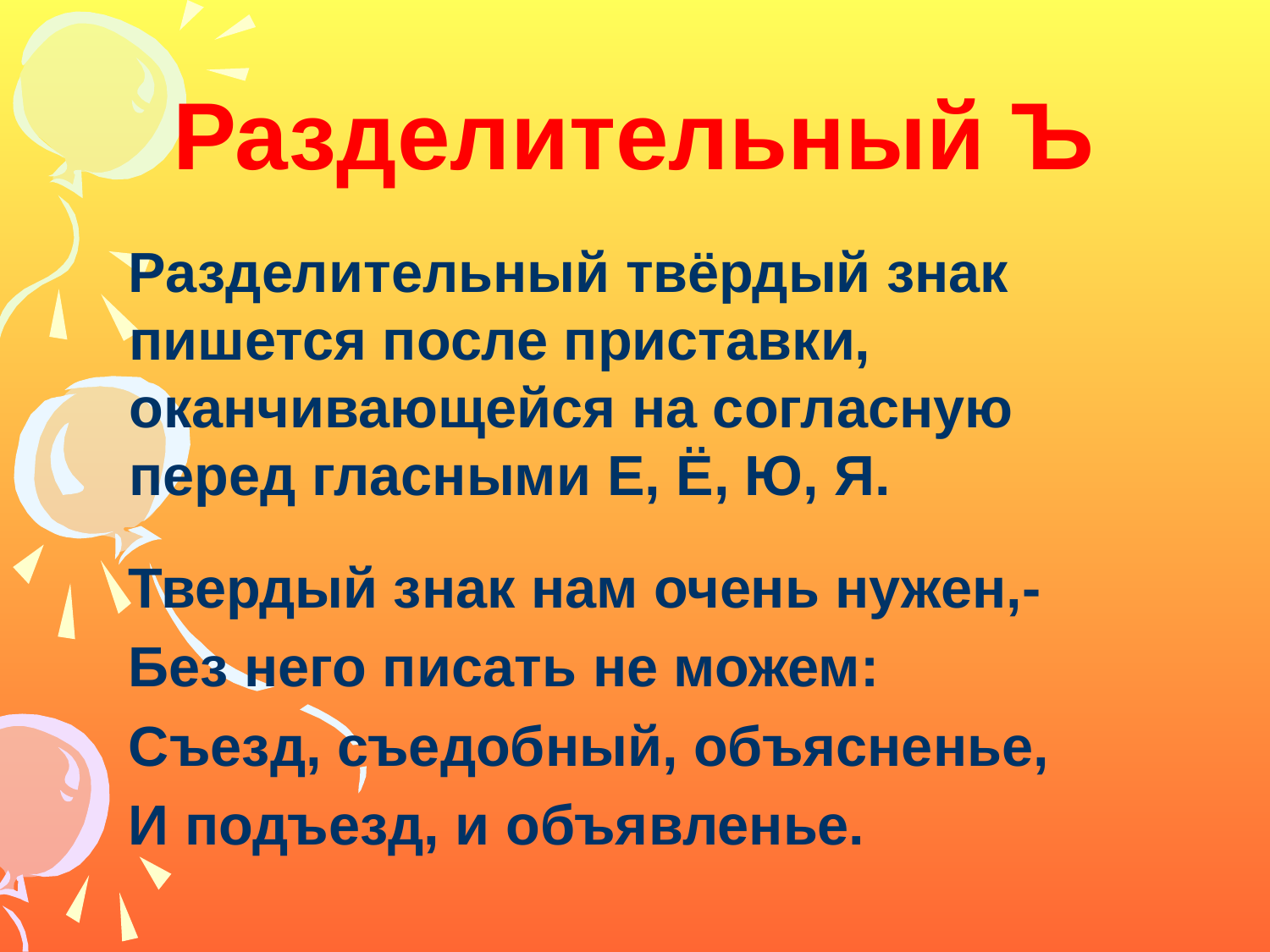

# Разделительный Ъ
   Разделительный твёрдый знак пишется после приставки, оканчивающейся на согласную перед гласными Е, Ё, Ю, Я.
   Твердый знак нам очень нужен,-
   Без него писать не можем:
   Съезд, съедобный, объясненье,
   И подъезд, и объявленье.